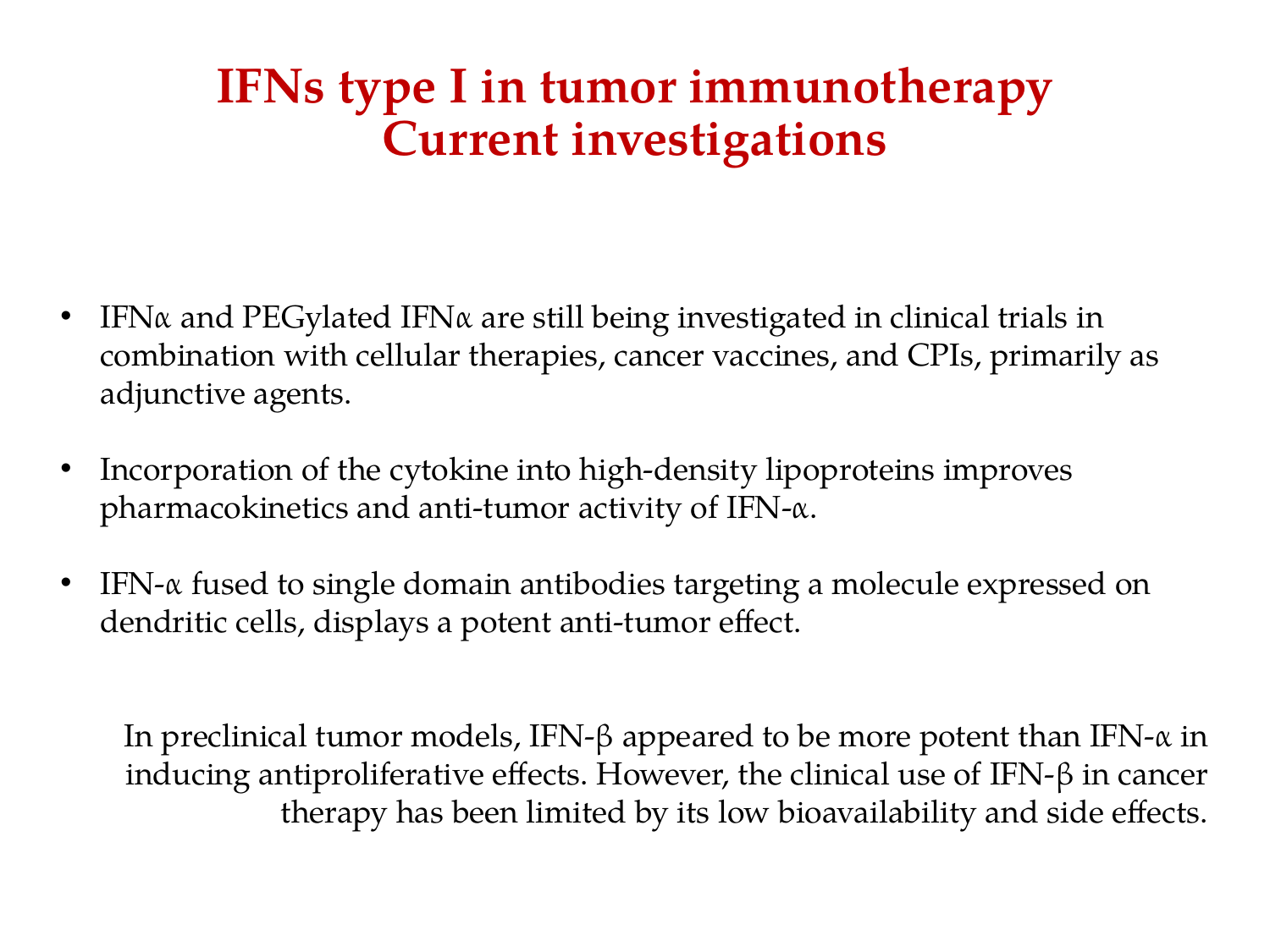

# IFNs type I in tumor immunotherapy Current investigations
IFNα and PEGylated IFNα are still being investigated in clinical trials in combination with cellular therapies, cancer vaccines, and CPIs, primarily as adjunctive agents.

Incorporation of the cytokine into high-density lipoproteins improves pharmacokinetics and anti-tumor activity of IFN-α.

IFN-α fused to single domain antibodies targeting a molecule expressed on dendritic cells, displays a potent anti-tumor effect.

In preclinical tumor models, IFN-β appeared to be more potent than IFN-α in inducing antiproliferative effects. However, the clinical use of IFN-β in cancer therapy has been limited by its low bioavailability and side effects.